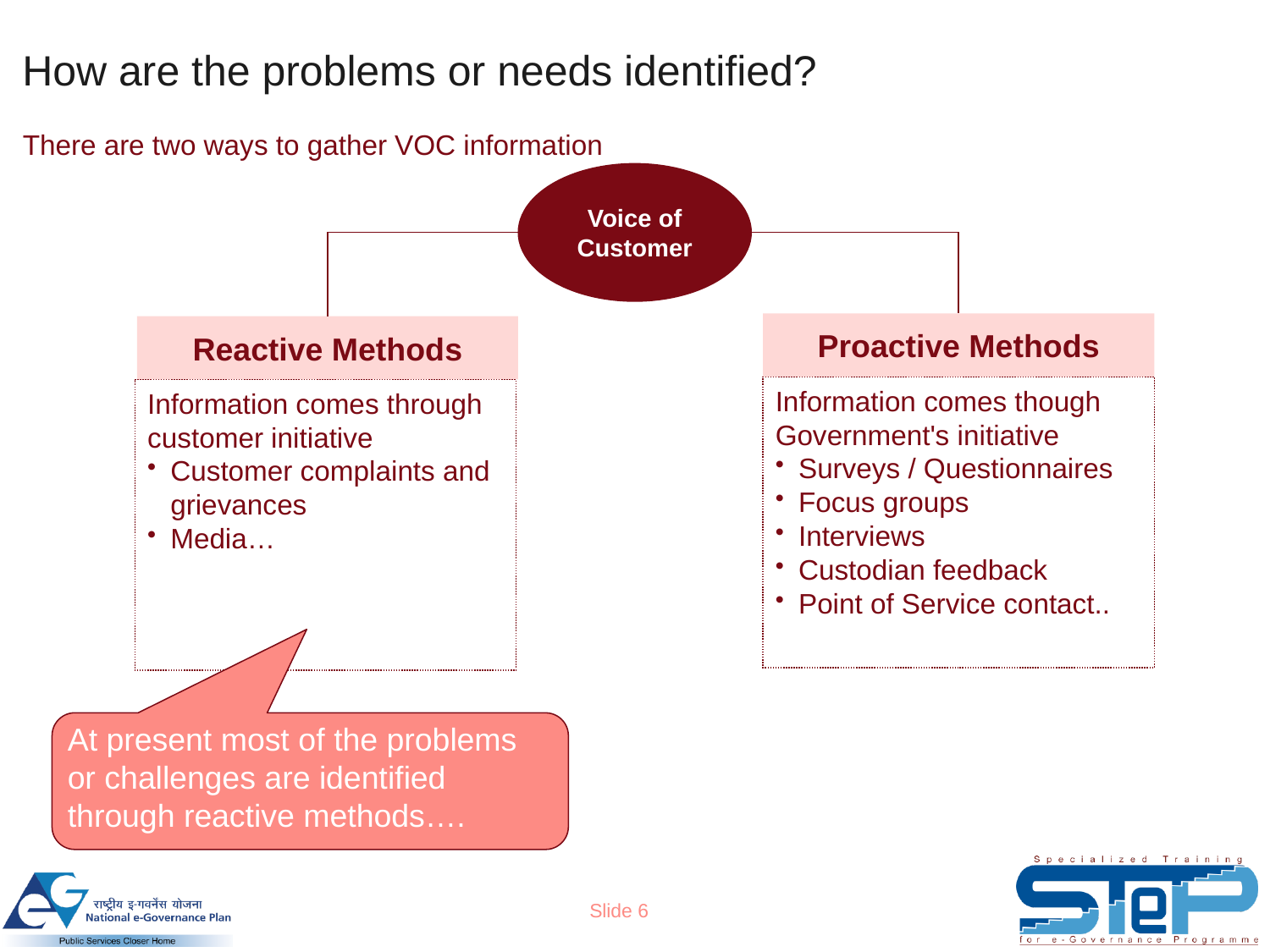

How are the problems or needs identified?
# There are two ways to gather VOC information
Voice of Customer
Proactive Methods
Reactive Methods
Information comes though
Government's initiative
Surveys / Questionnaires
Focus groups
Interviews
Custodian feedback
Point of Service contact..
Information comes through
customer initiative
Customer complaints and grievances
Media…
At present most of the problems or challenges are identified through reactive methods….